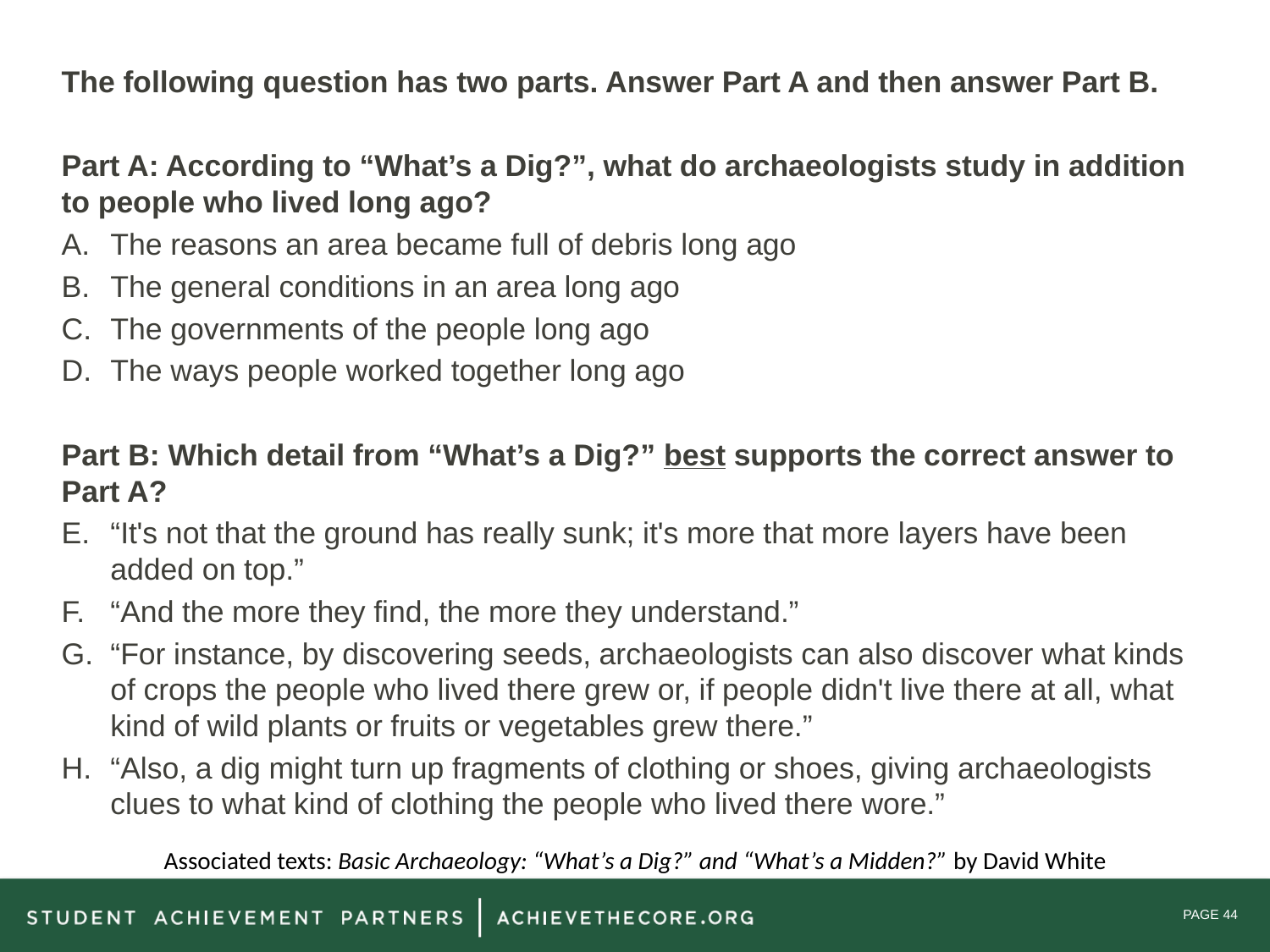

The following question has two parts. Answer Part A and then answer Part B.

Part A: According to “What’s a Dig?”, what do archaeologists study in addition to people who lived long ago?
The reasons an area became full of debris long ago
The general conditions in an area long ago
The governments of the people long ago
The ways people worked together long ago

Part B: Which detail from “What’s a Dig?” best supports the correct answer to Part A?
“It's not that the ground has really sunk; it's more that more layers have been added on top.”
“And the more they find, the more they understand.”
“For instance, by discovering seeds, archaeologists can also discover what kinds of crops the people who lived there grew or, if people didn't live there at all, what kind of wild plants or fruits or vegetables grew there.”
“Also, a dig might turn up fragments of clothing or shoes, giving archaeologists clues to what kind of clothing the people who lived there wore.”

Associated texts: Basic Archaeology: “What’s a Dig?” and “What’s a Midden?” by David White